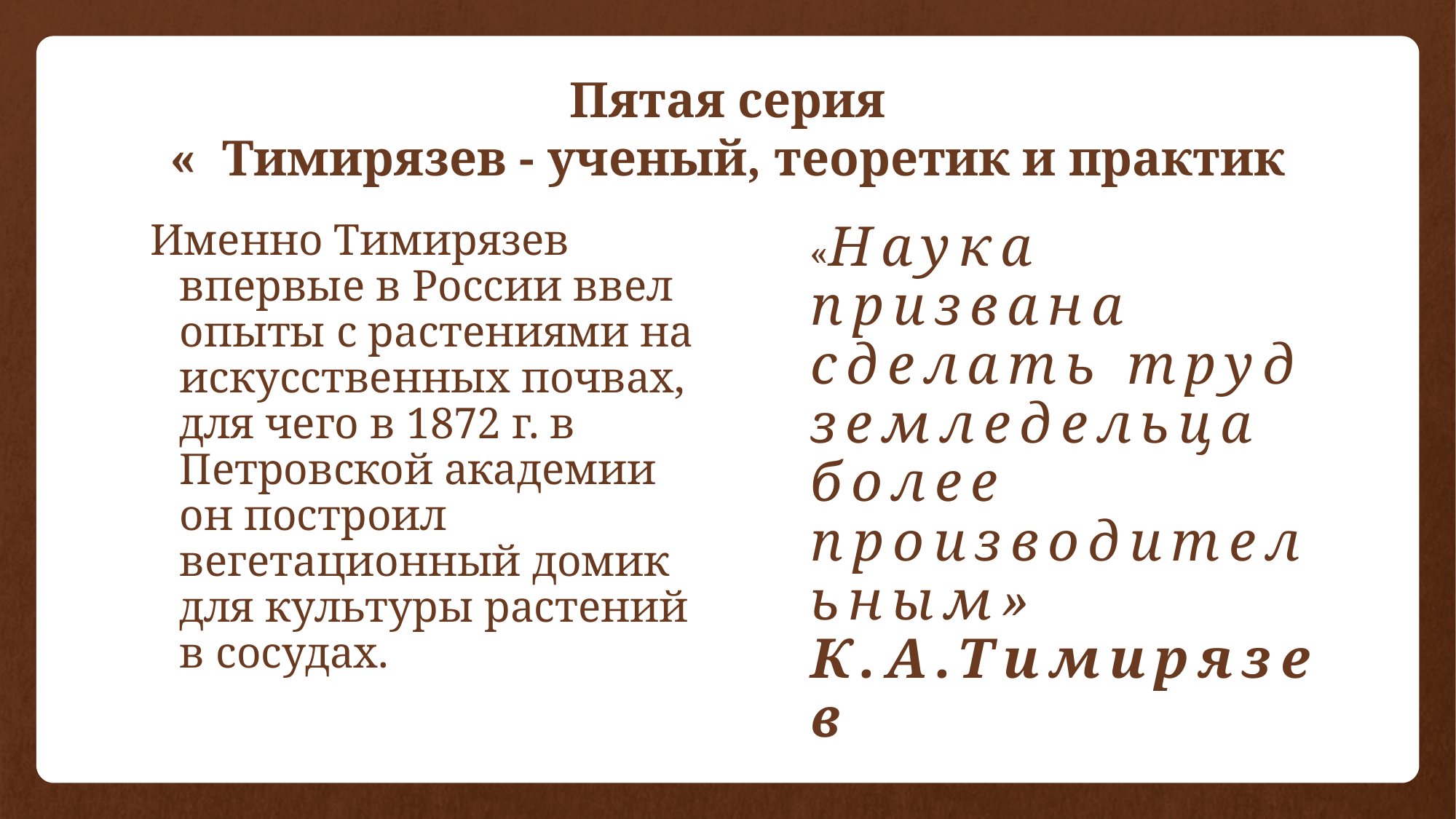

# Пятая серия «  Тимирязев - ученый, теоретик и практик
Именно Тимирязев впервые в России ввел опыты с растениями на искусственных почвах, для чего в 1872 г. в Петровской академии он построил вегетационный домик для культуры растений в сосудах.
   «Наука призвана сделать труд земледельца более производительным» К.А.Тимирязев